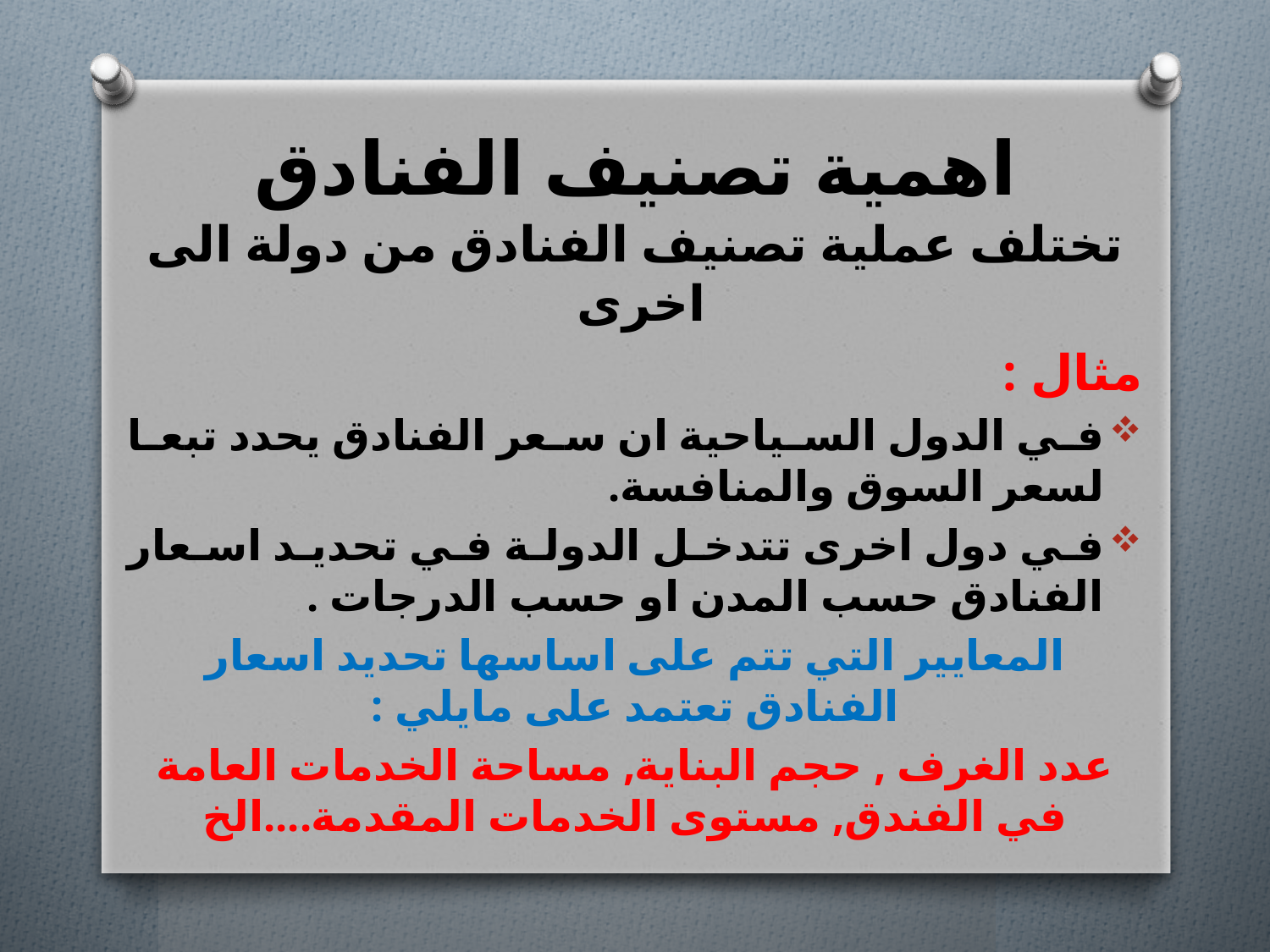

# اهمية تصنيف الفنادق
تختلف عملية تصنيف الفنادق من دولة الى اخرى
مثال :
في الدول السياحية ان سعر الفنادق يحدد تبعا لسعر السوق والمنافسة.
في دول اخرى تتدخل الدولة في تحديد اسعار الفنادق حسب المدن او حسب الدرجات .
المعايير التي تتم على اساسها تحديد اسعار الفنادق تعتمد على مايلي :
عدد الغرف , حجم البناية, مساحة الخدمات العامة في الفندق, مستوى الخدمات المقدمة....الخ